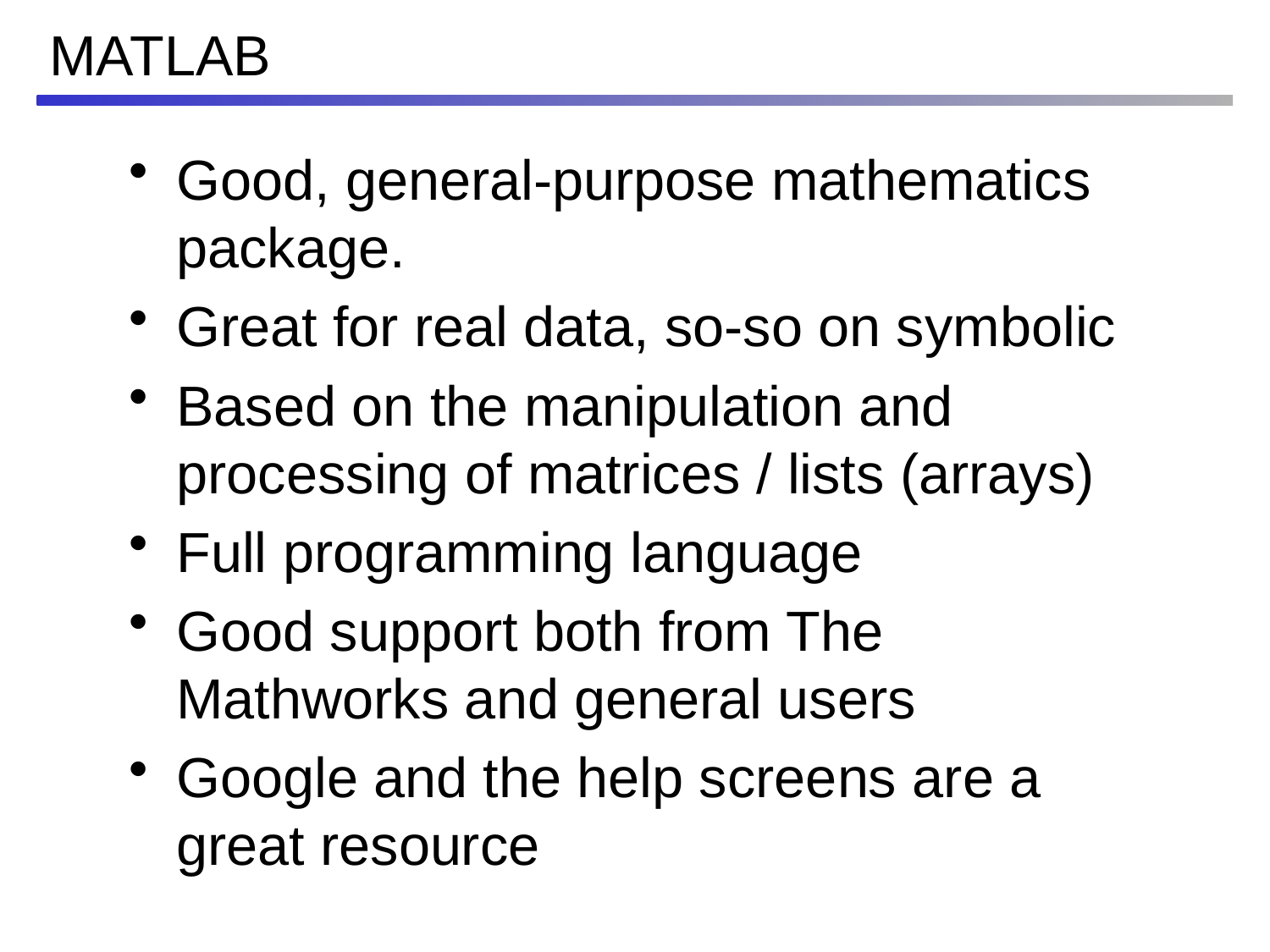

MATLAB

Good, general-purpose mathematics package.
Great for real data, so-so on symbolic
Based on the manipulation and processing of matrices / lists (arrays)
Full programming language
Good support both from The Mathworks and general users
Google and the help screens are a great resource